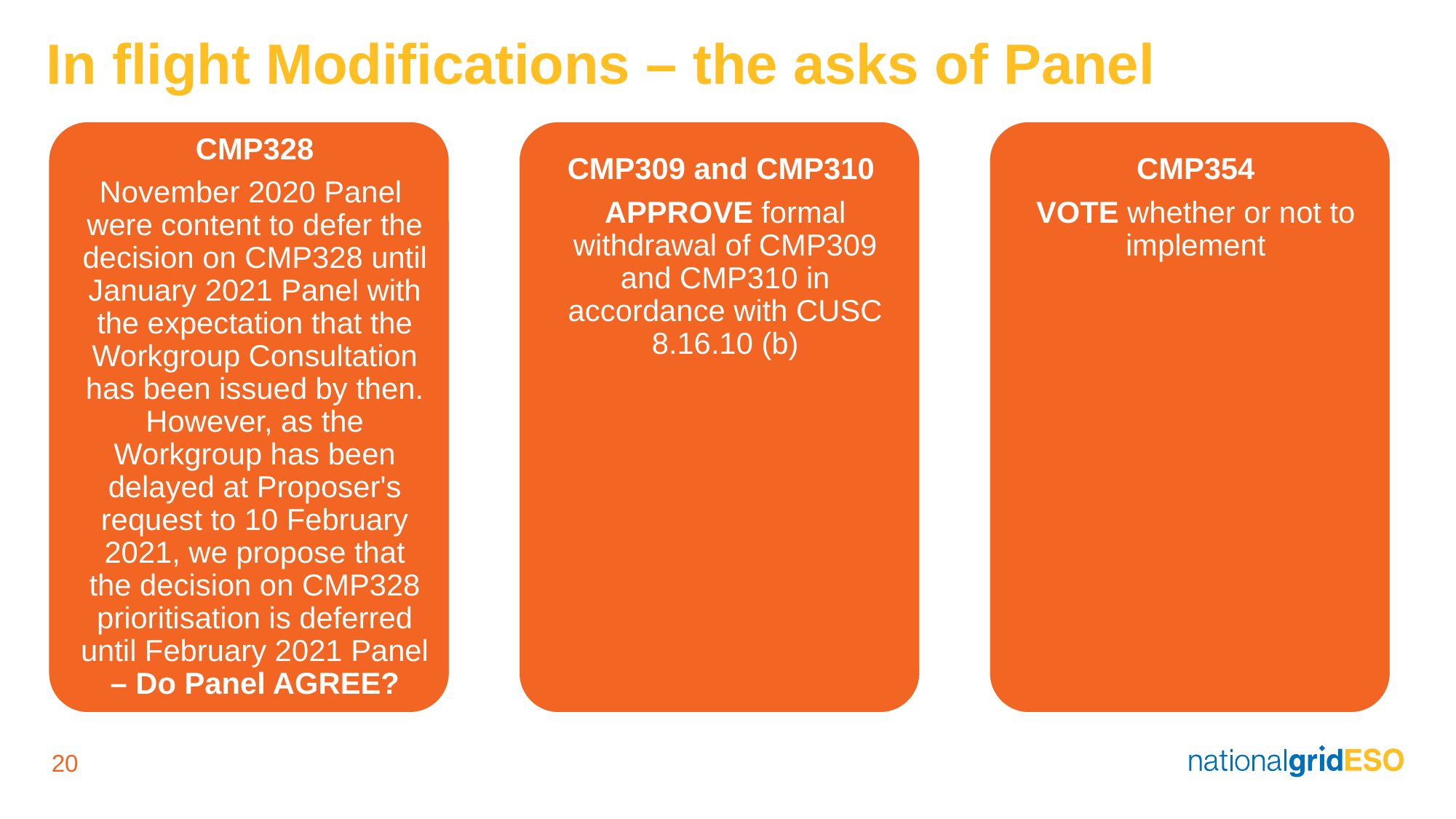

# In flight Modifications – the asks of Panel
CMP328
November 2020 Panel  were content to defer the decision on CMP328 until January 2021 Panel with the expectation that the Workgroup Consultation has been issued by then. However, as the Workgroup has been delayed at Proposer's request to 10 February 2021, we propose that the decision on CMP328 prioritisation is deferred until February 2021 Panel – Do Panel AGREE?
CMP309 and CMP310
APPROVE formal withdrawal of CMP309 and CMP310 in accordance with CUSC 8.16.10 (b)
CMP354
VOTE whether or not to implement